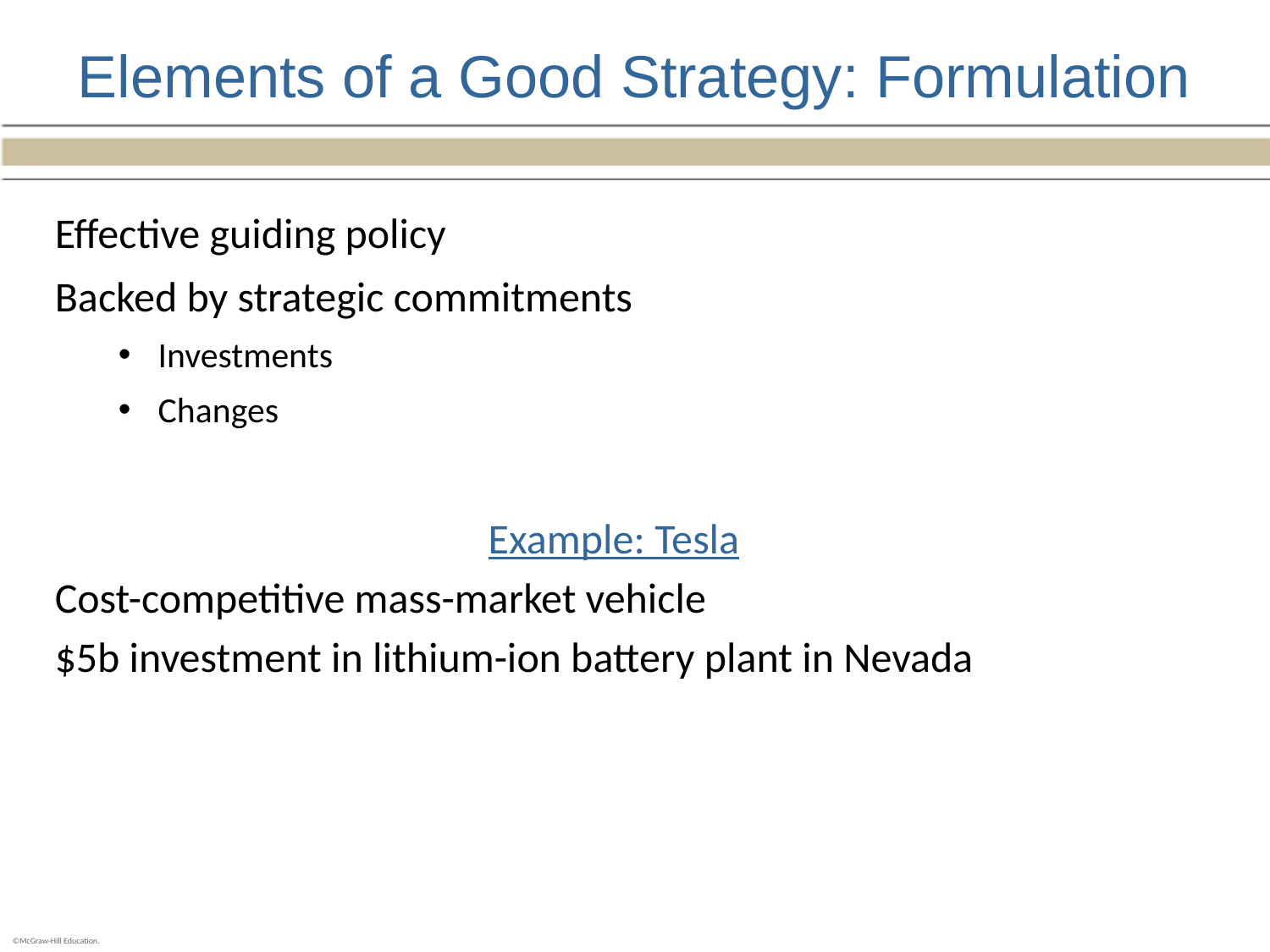

# Elements of a Good Strategy: Formulation
Effective guiding policy
Backed by strategic commitments
Investments
Changes

Example: Tesla
Cost-competitive mass-market vehicle
$5b investment in lithium-ion battery plant in Nevada